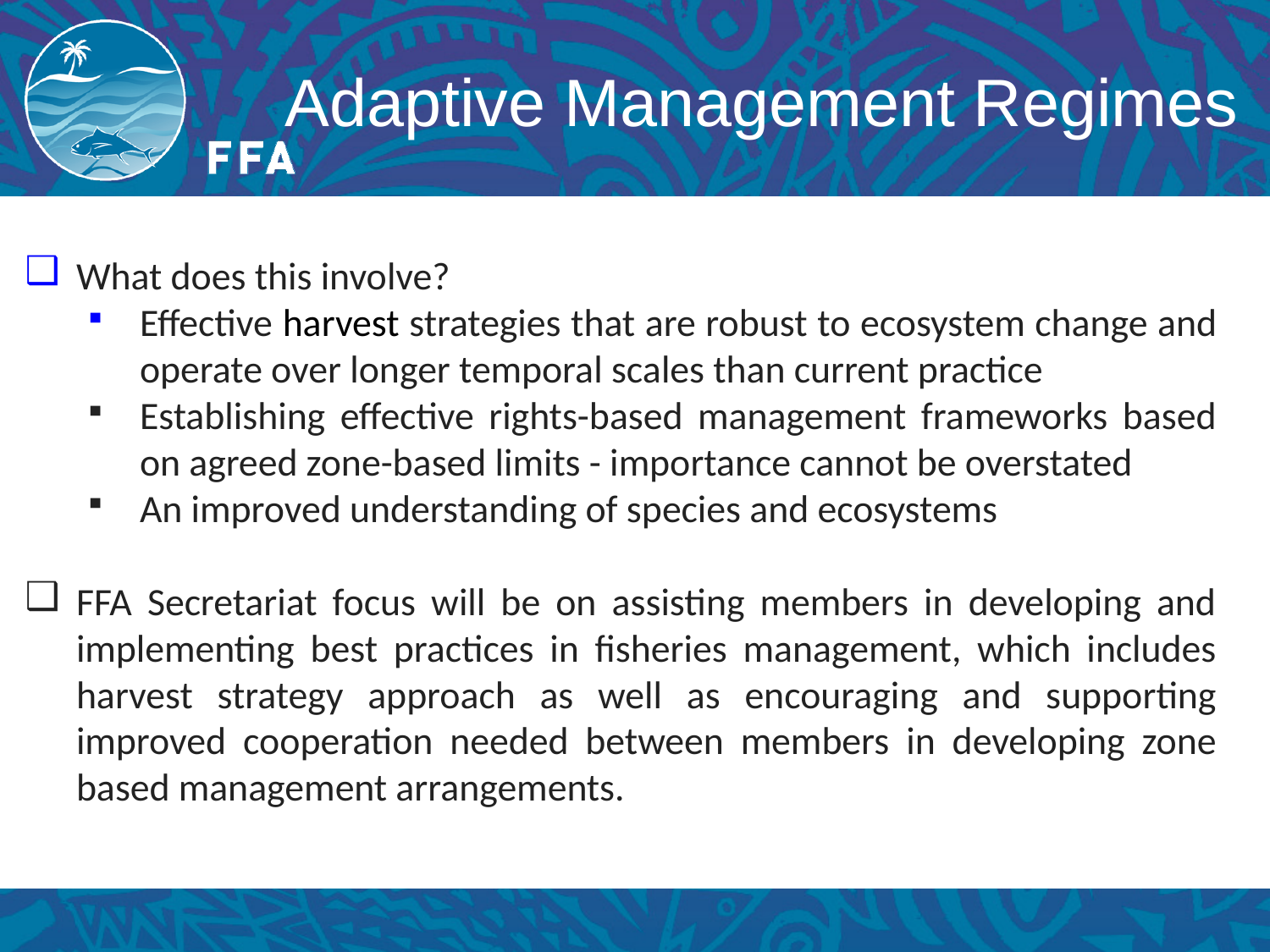

# Adaptive Management Regimes

What does this involve?
Effective harvest strategies that are robust to ecosystem change and operate over longer temporal scales than current practice
Establishing effective rights-based management frameworks based on agreed zone-based limits - importance cannot be overstated
An improved understanding of species and ecosystems

FFA Secretariat focus will be on assisting members in developing and implementing best practices in fisheries management, which includes harvest strategy approach as well as encouraging and supporting improved cooperation needed between members in developing zone based management arrangements.